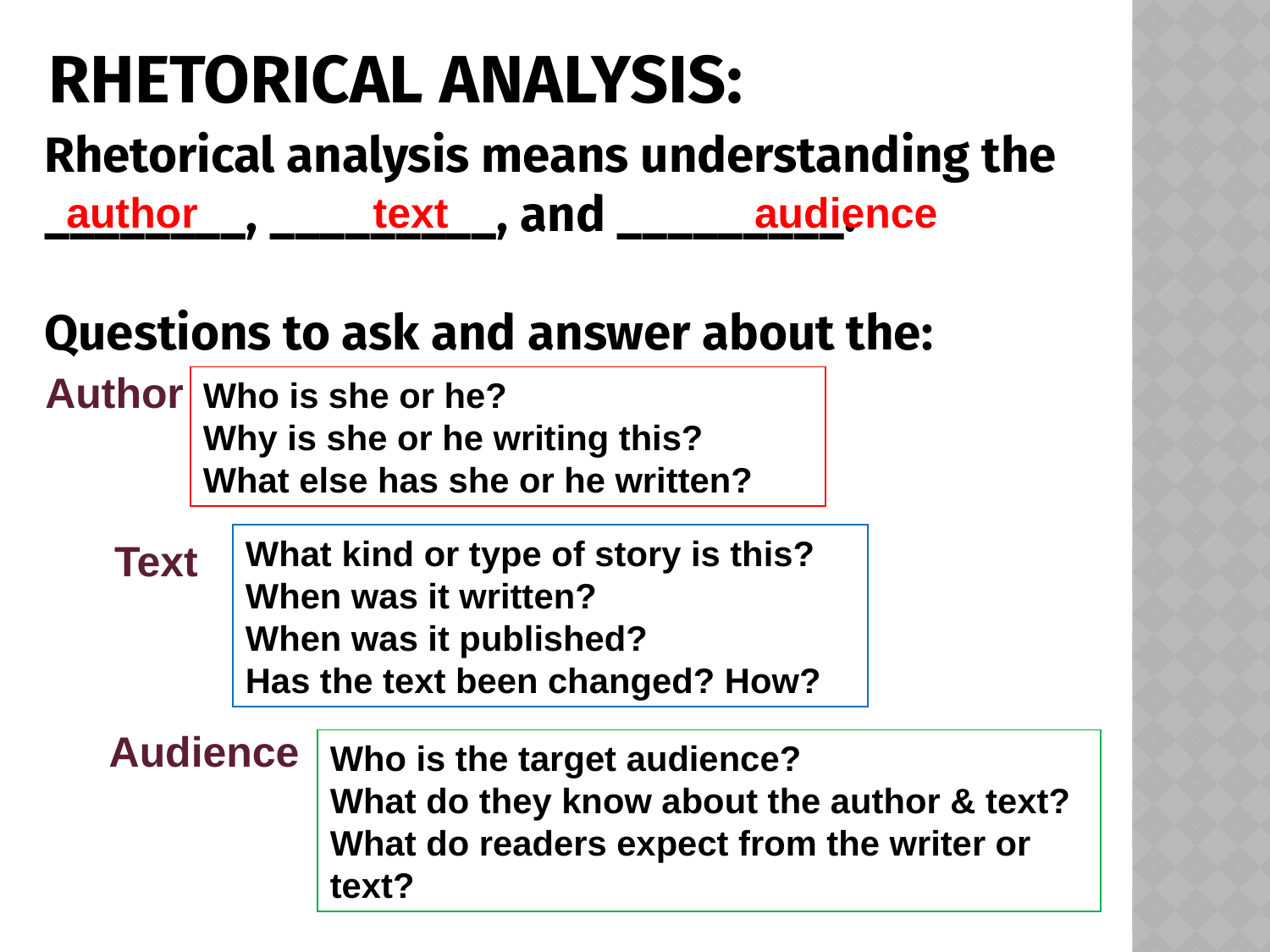

# Rhetorical analysis:
Rhetorical analysis means understanding the ________, _________, and _________.

Questions to ask and answer about the:

author
text
audience
Author
Who is she or he?
Why is she or he writing this?
What else has she or he written?
What kind or type of story is this?
When was it written?
When was it published?
Has the text been changed? How?
Text
Audience
Who is the target audience?
What do they know about the author & text?
What do readers expect from the writer or text?